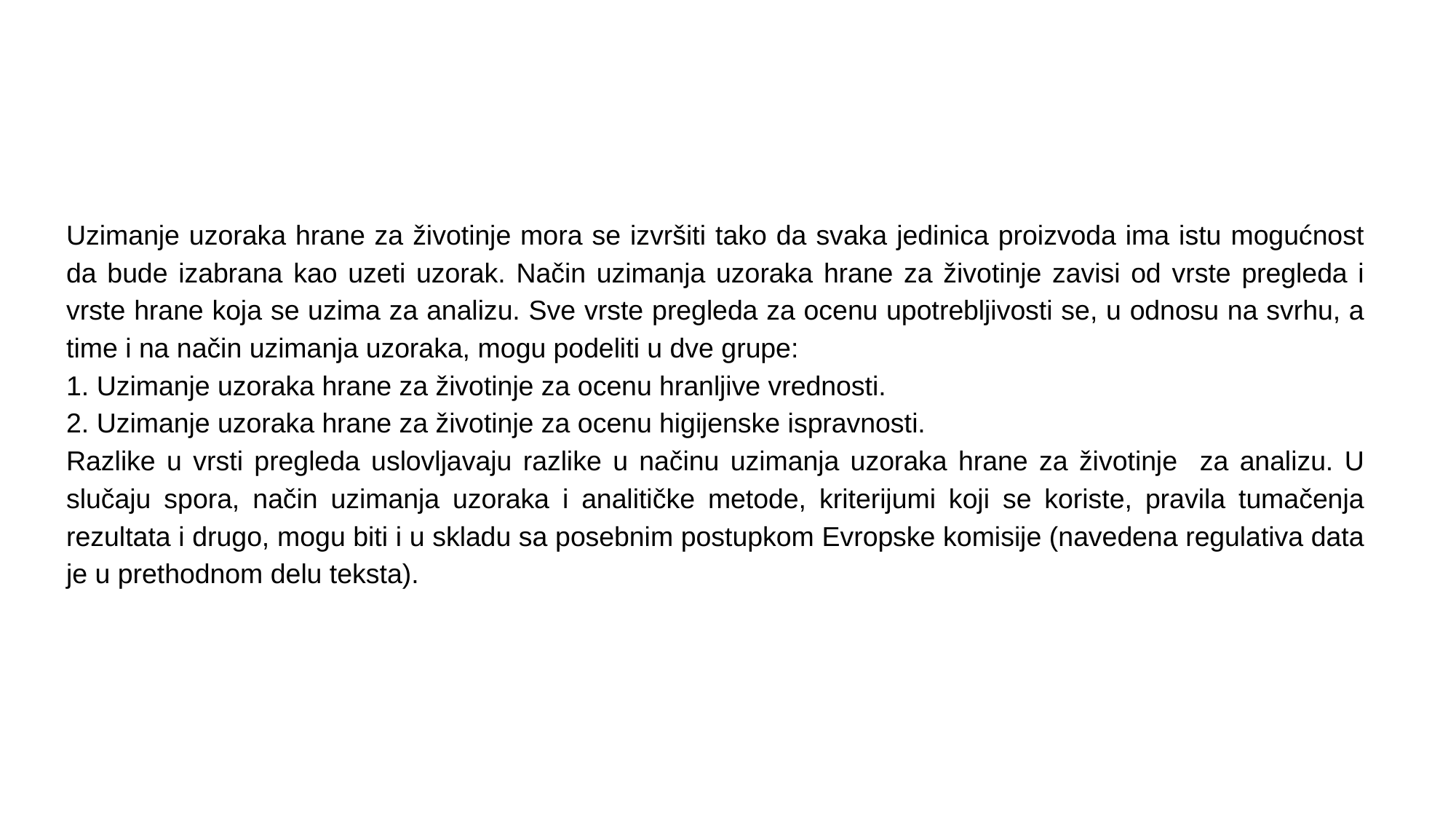

Uzimanje uzoraka hrane za životinje mora se izvršiti tako da svaka jedinica proizvoda ima istu mogućnost da bude izabrana kao uzeti uzorak. Način uzimanja uzoraka hrane za životinje zavisi od vrste pregleda i vrste hrane koja se uzima za analizu. Sve vrste pregleda za ocenu upotrebljivosti se, u odnosu na svrhu, a time i na način uzimanja uzoraka, mogu podeliti u dve grupe:
1. Uzimanje uzoraka hrane za životinje za ocenu hranljive vrednosti.
2. Uzimanje uzoraka hrane za životinje za ocenu higijenske ispravnosti.
Razlike u vrsti pregleda uslovljavaju razlike u načinu uzimanja uzoraka hrane za životinje  za analizu. U slučaju spora, način uzimanja uzoraka i analitičke metode, kriterijumi koji se koriste, pravila tumačenja rezultata i drugo, mogu biti i u skladu sa posebnim postupkom Evropske komisije (navedena regulativa data je u prethodnom delu teksta).